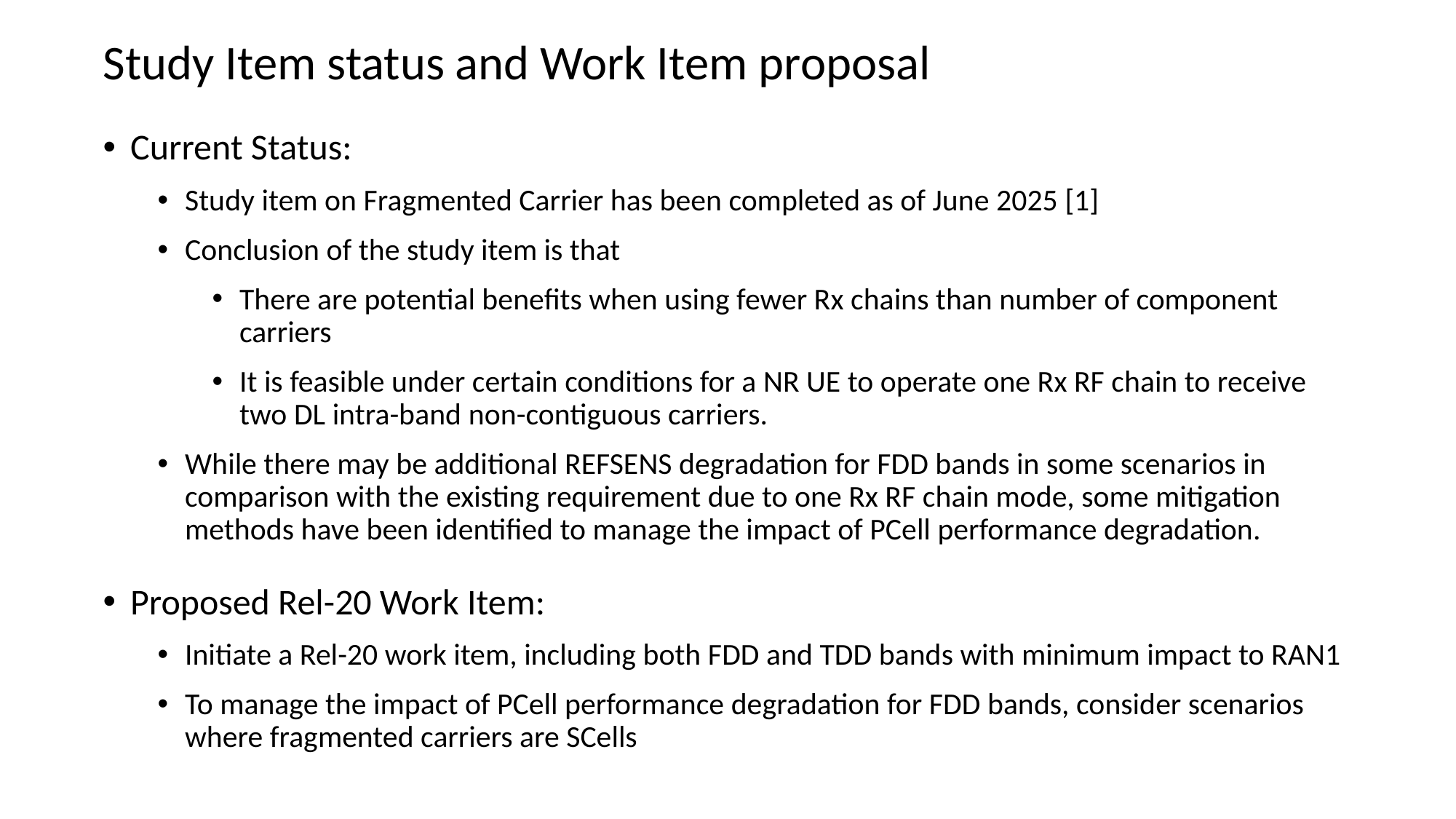

# Study Item status and Work Item proposal
Current Status:
Study item on Fragmented Carrier has been completed as of June 2025 [1]
Conclusion of the study item is that
There are potential benefits when using fewer Rx chains than number of component carriers
It is feasible under certain conditions for a NR UE to operate one Rx RF chain to receive two DL intra-band non-contiguous carriers.
While there may be additional REFSENS degradation for FDD bands in some scenarios in comparison with the existing requirement due to one Rx RF chain mode, some mitigation methods have been identified to manage the impact of PCell performance degradation.
Proposed Rel-20 Work Item:
Initiate a Rel-20 work item, including both FDD and TDD bands with minimum impact to RAN1
To manage the impact of PCell performance degradation for FDD bands, consider scenarios where fragmented carriers are SCells